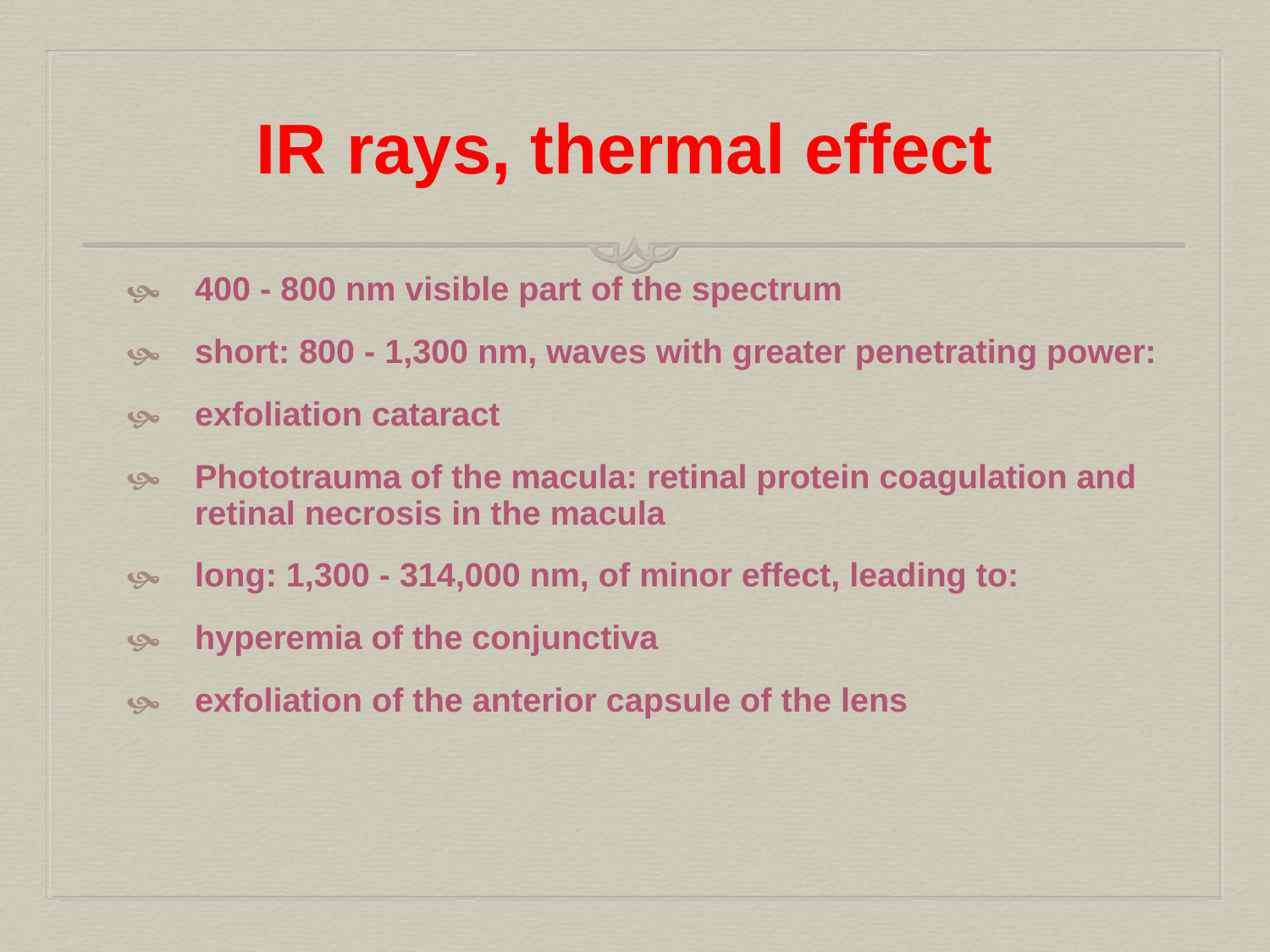

# IR rays, thermal effect
400 - 800 nm visible part of the spectrum
short: 800 - 1,300 nm, waves with greater penetrating power:
exfoliation cataract
Phototrauma of the macula: retinal protein coagulation and retinal necrosis in the macula
long: 1,300 - 314,000 nm, of minor effect, leading to:
hyperemia of the conjunctiva
exfoliation of the anterior capsule of the lens